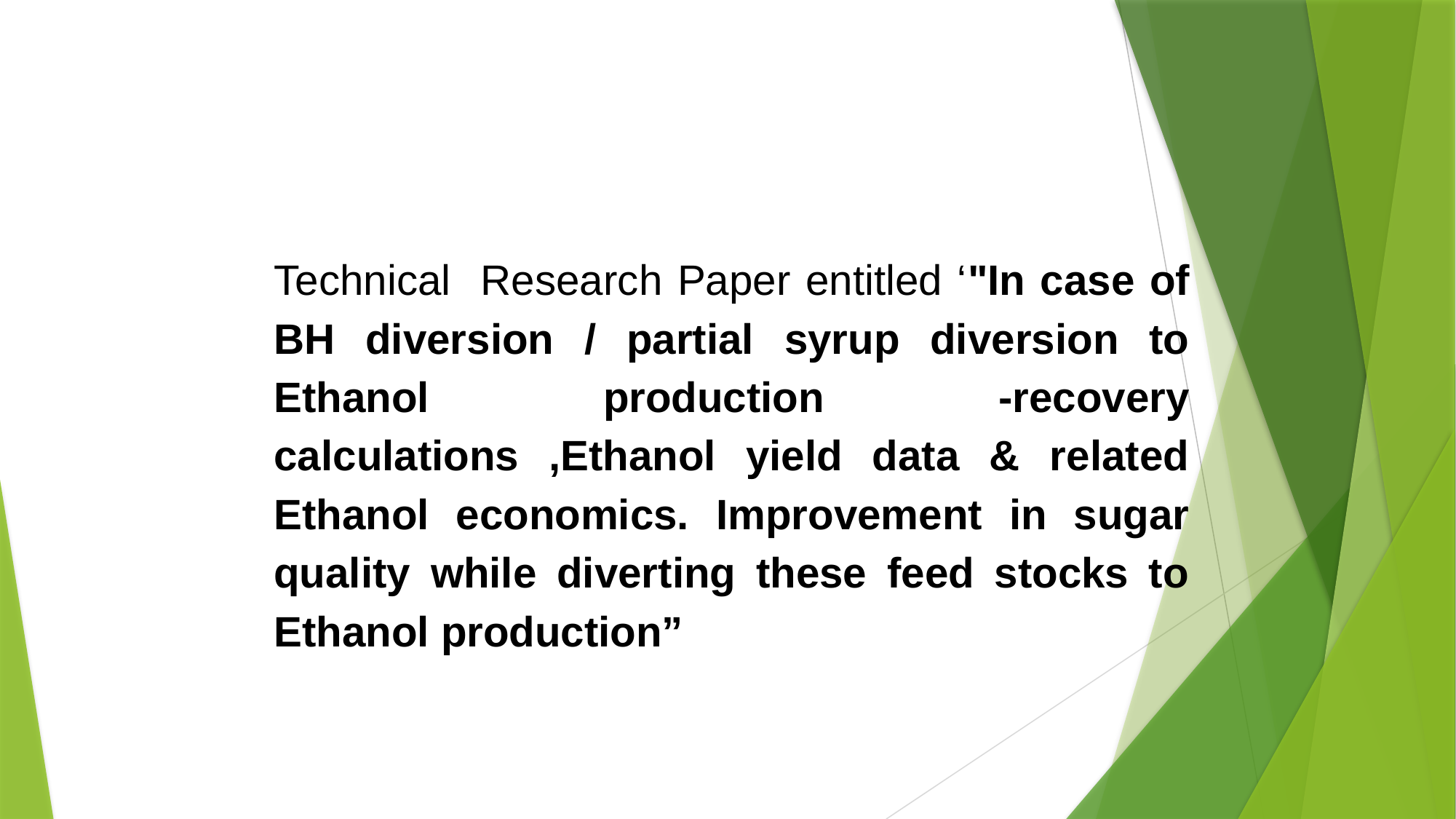

Technical  Research Paper entitled ‘"In case of BH diversion / partial syrup diversion to Ethanol production -recovery calculations ,Ethanol yield data & related Ethanol economics. Improvement in sugar quality while diverting these feed stocks to Ethanol production”